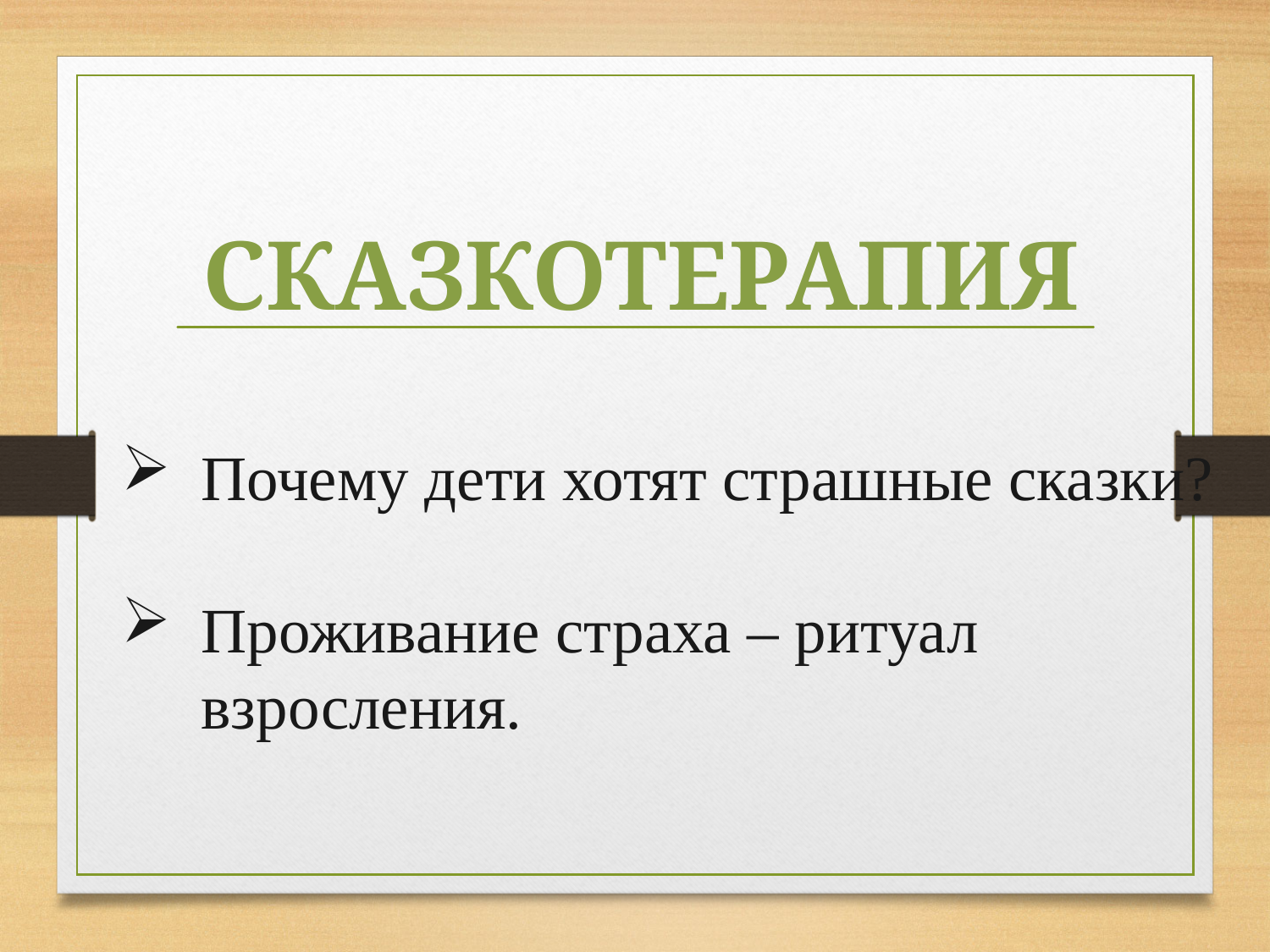

сказкотерапия
Почему дети хотят страшные сказки?

Проживание страха – ритуал взросления.